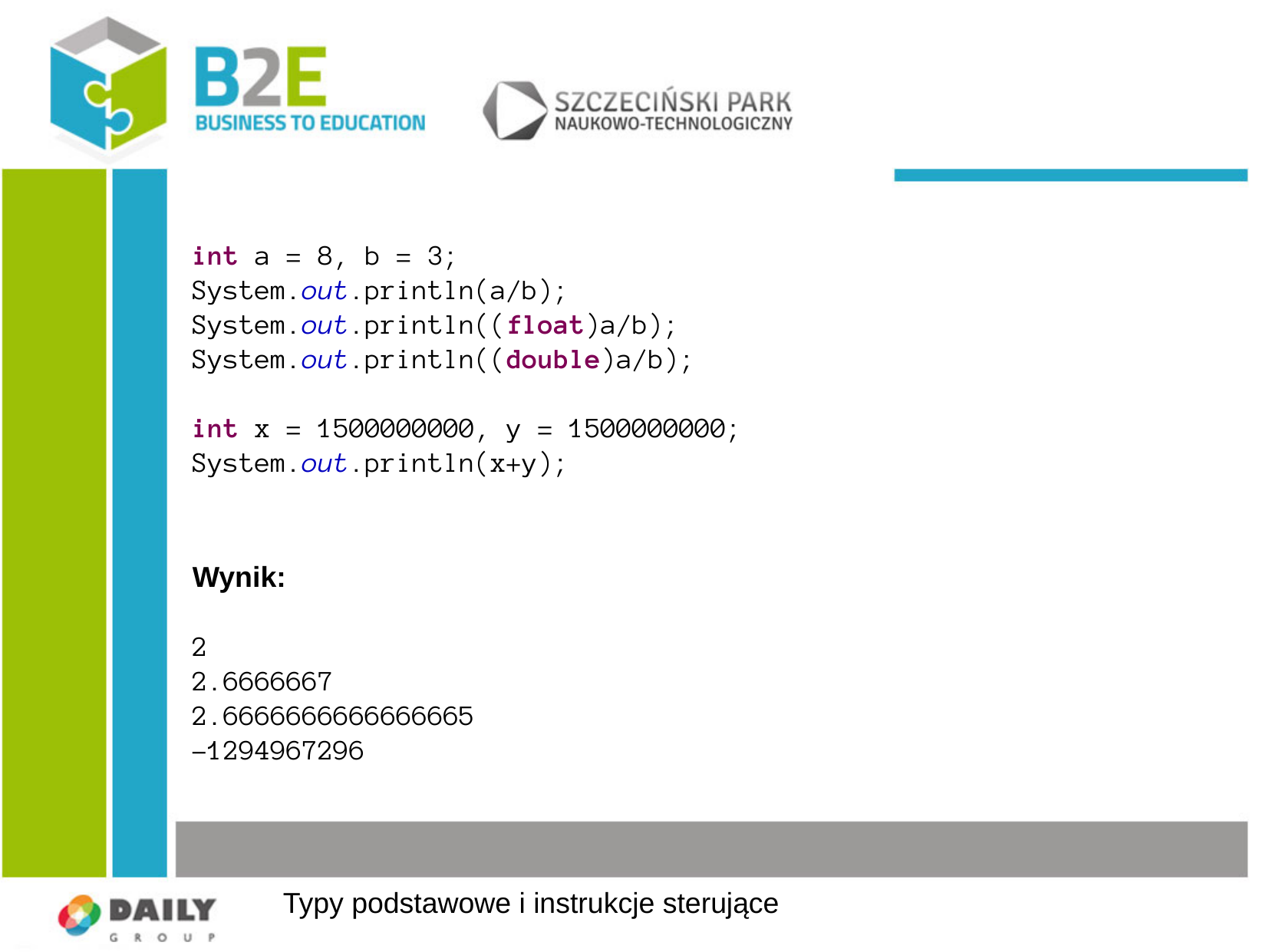

int a = 8, b = 3;
System.out.println(a/b);
System.out.println((float)a/b);
System.out.println((double)a/b);

int x = 1500000000, y = 1500000000;
System.out.println(x+y);
Wynik:

2
2.6666667
2.6666666666666665
-1294967296
Typy podstawowe i instrukcje sterujące